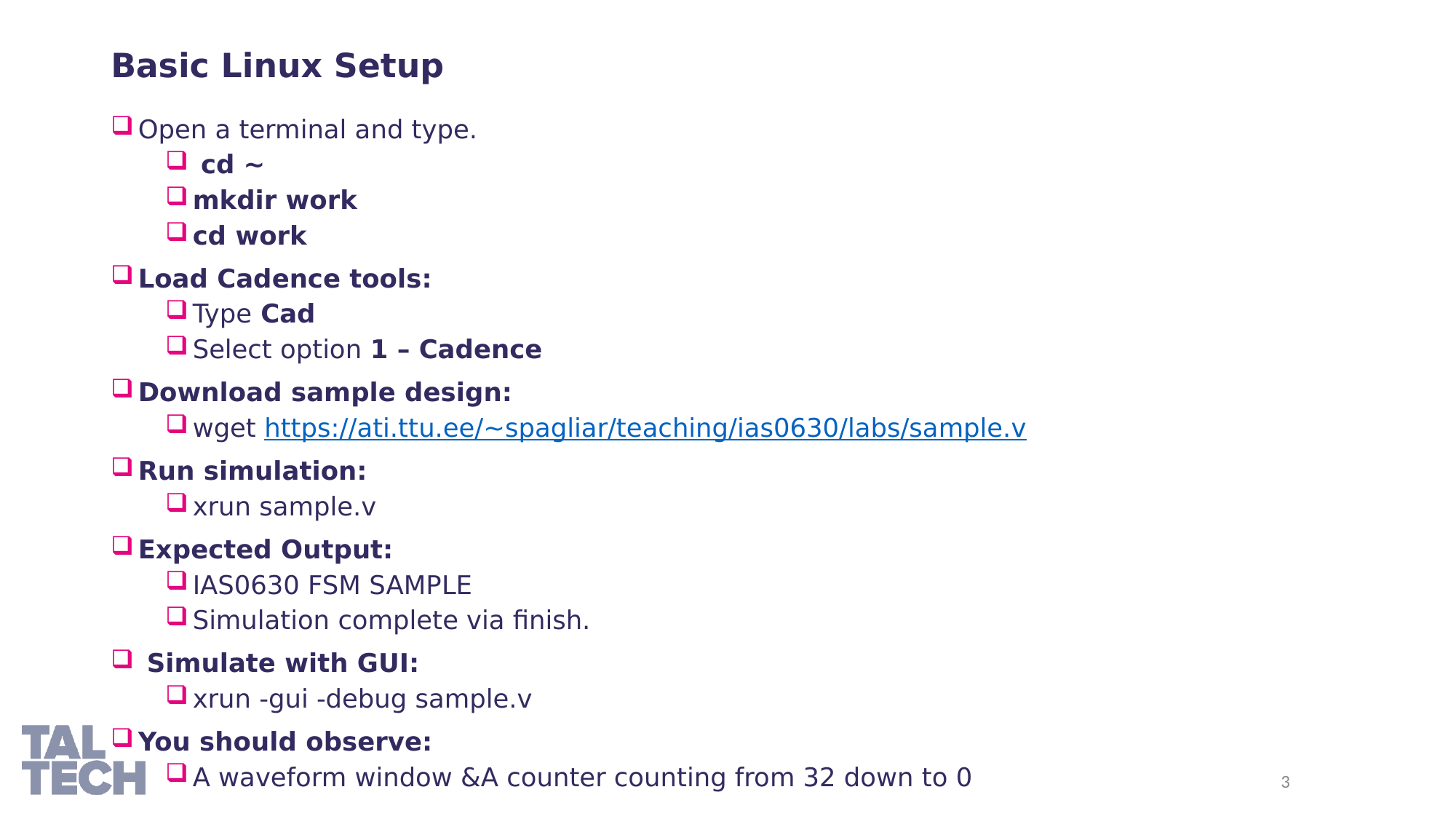

# Basic Linux Setup
Open a terminal and type.
 cd ~
mkdir work
cd work
Load Cadence tools:
Type Cad
Select option 1 – Cadence
Download sample design:
wget https://ati.ttu.ee/~spagliar/teaching/ias0630/labs/sample.v
Run simulation:
xrun sample.v
Expected Output:
IAS0630 FSM SAMPLE
Simulation complete via finish.
 Simulate with GUI:
xrun -gui -debug sample.v
You should observe:
A waveform window &A counter counting from 32 down to 0

3